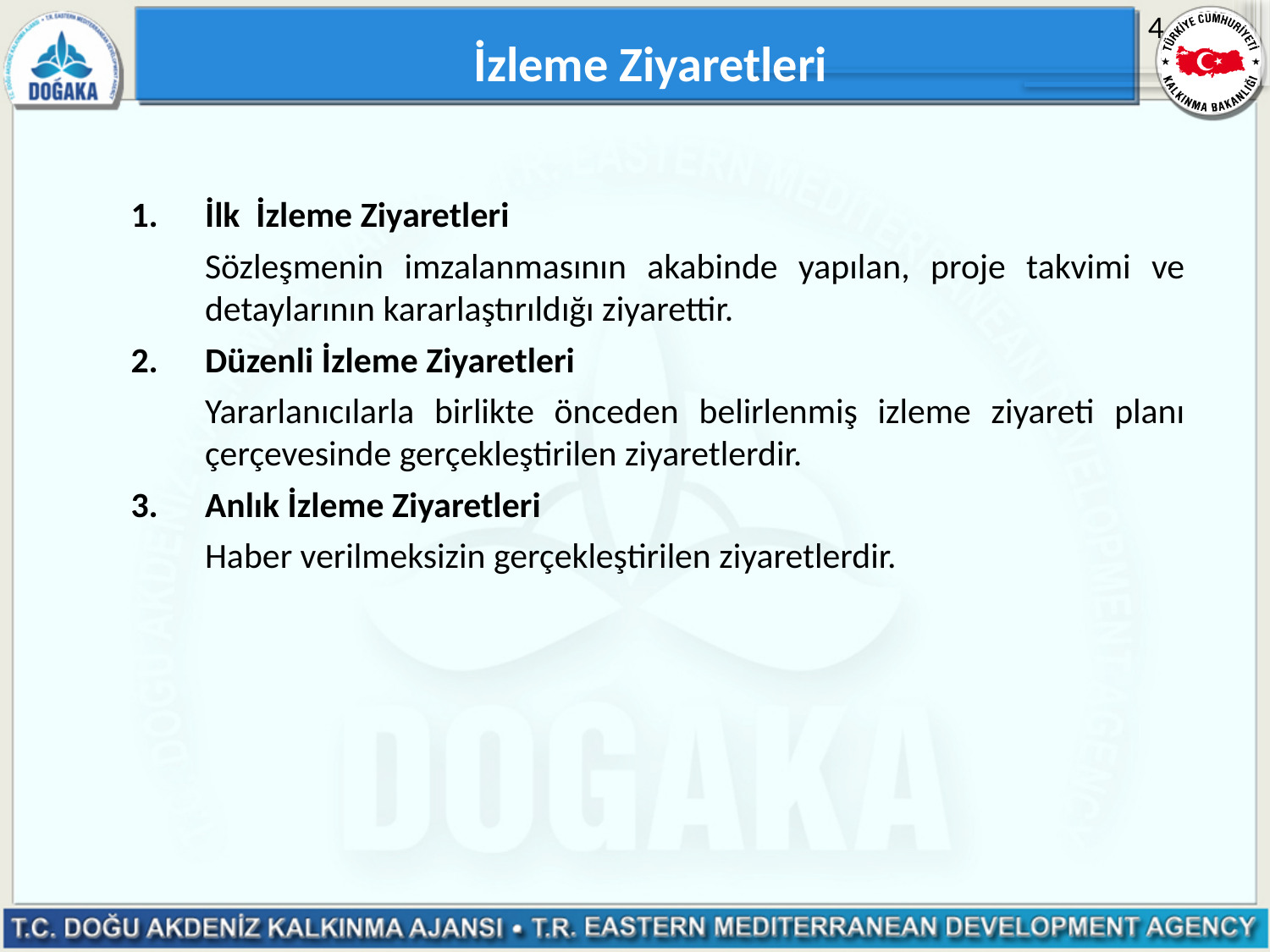

4
İzleme Ziyaretleri
İlk  İzleme Ziyaretleri
	Sözleşmenin imzalanmasının akabinde yapılan, proje takvimi ve detaylarının kararlaştırıldığı ziyarettir.
Düzenli İzleme Ziyaretleri
	Yararlanıcılarla birlikte önceden belirlenmiş izleme ziyareti planı çerçevesinde gerçekleştirilen ziyaretlerdir.
Anlık İzleme Ziyaretleri
	Haber verilmeksizin gerçekleştirilen ziyaretlerdir.